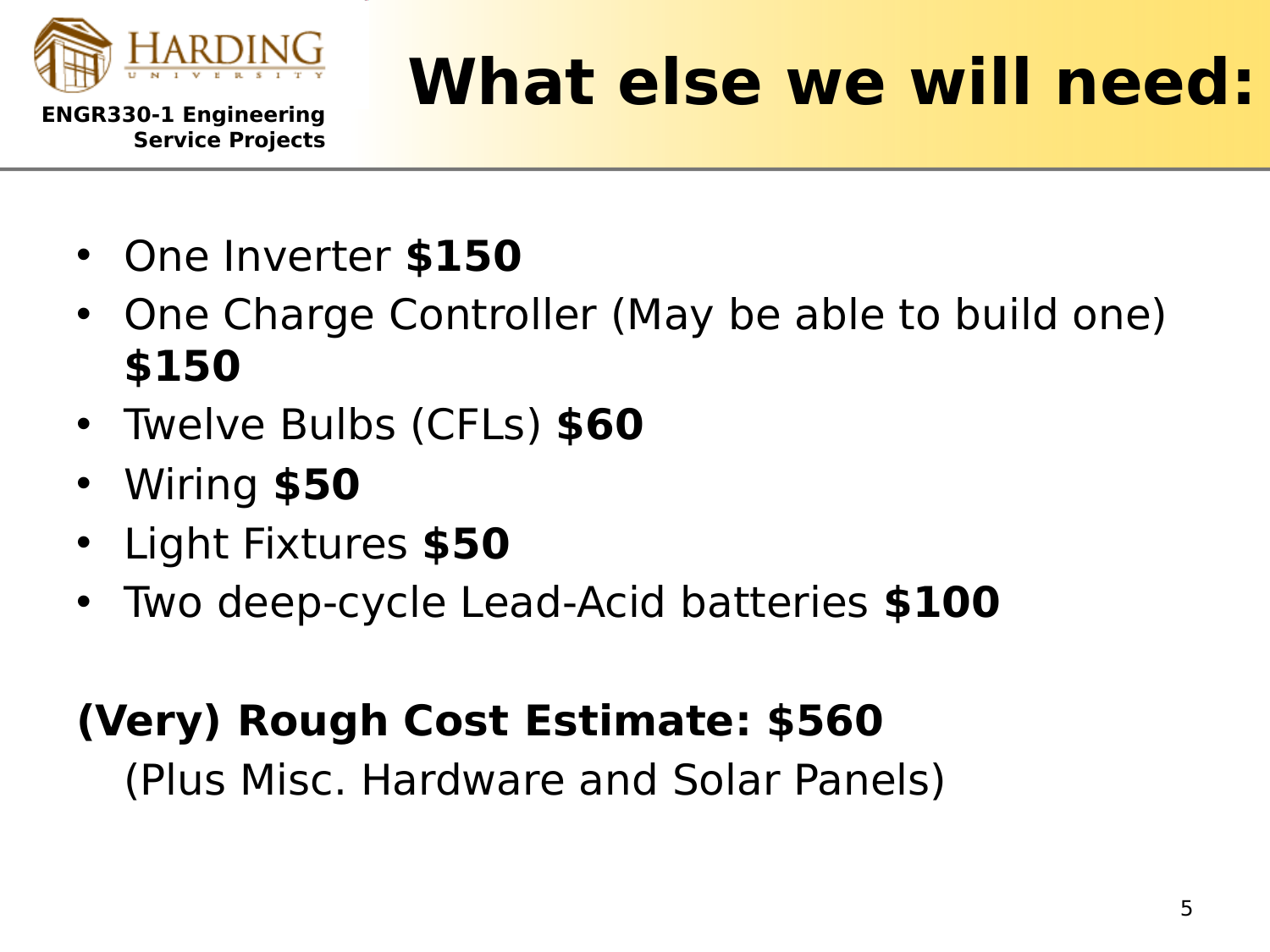

# What else we will need:
One Inverter $150
One Charge Controller (May be able to build one) $150
Twelve Bulbs (CFLs) $60
Wiring $50
Light Fixtures $50
Two deep-cycle Lead-Acid batteries $100

(Very) Rough Cost Estimate: $560
	(Plus Misc. Hardware and Solar Panels)

5